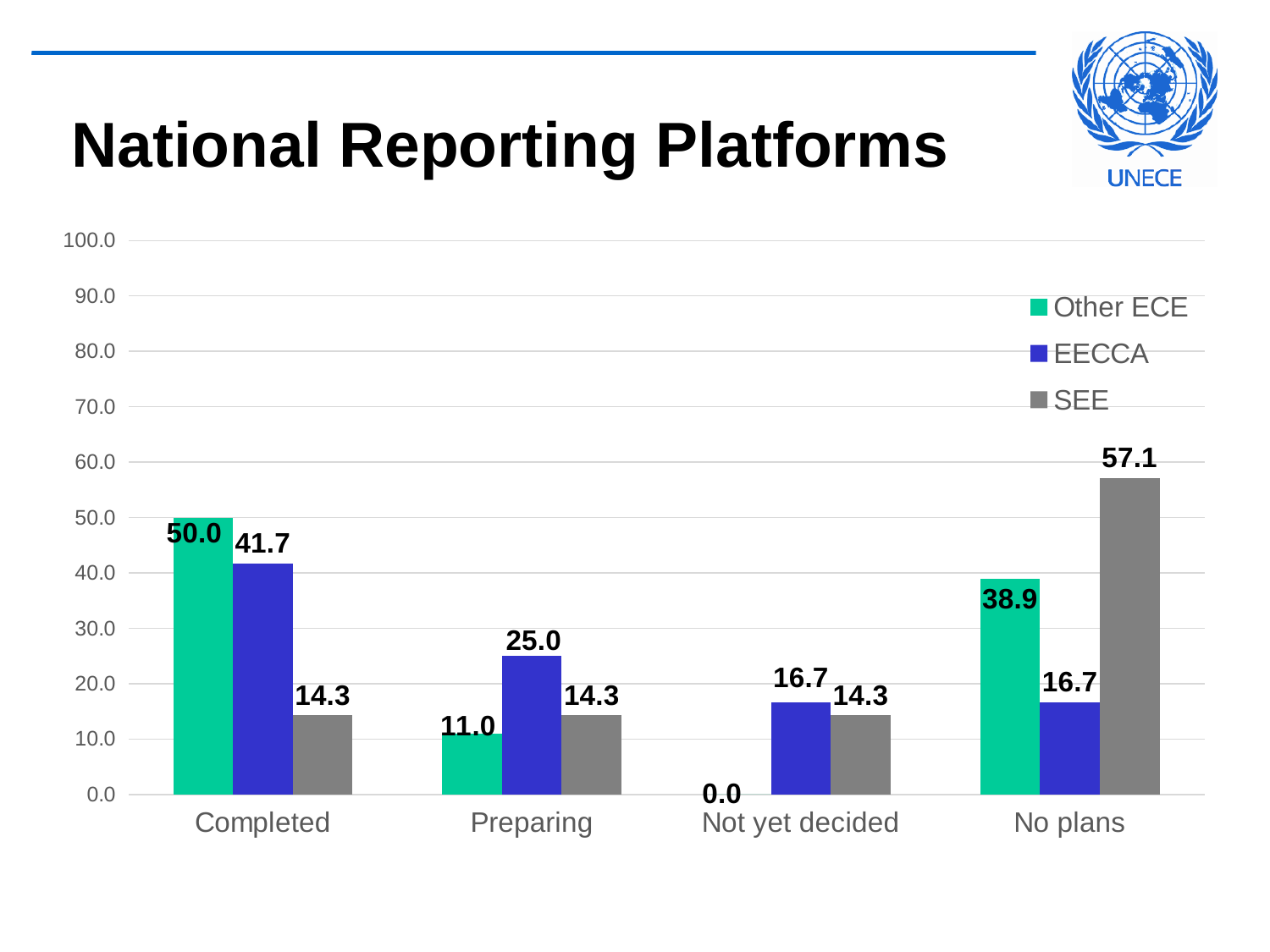

# National Reporting Platforms

### Chart

| Category | Other ECE | EECCA | SEE |
|---|---|---|---|
| Completed | 50.0 | 41.7 | 14.3 |
| Preparing | 11.0 | 25.0 | 14.29 |
| Not yet decided | 0.0 | 16.67 | 14.3 |
| No plans | 38.9 | 16.67 | 57.14 |